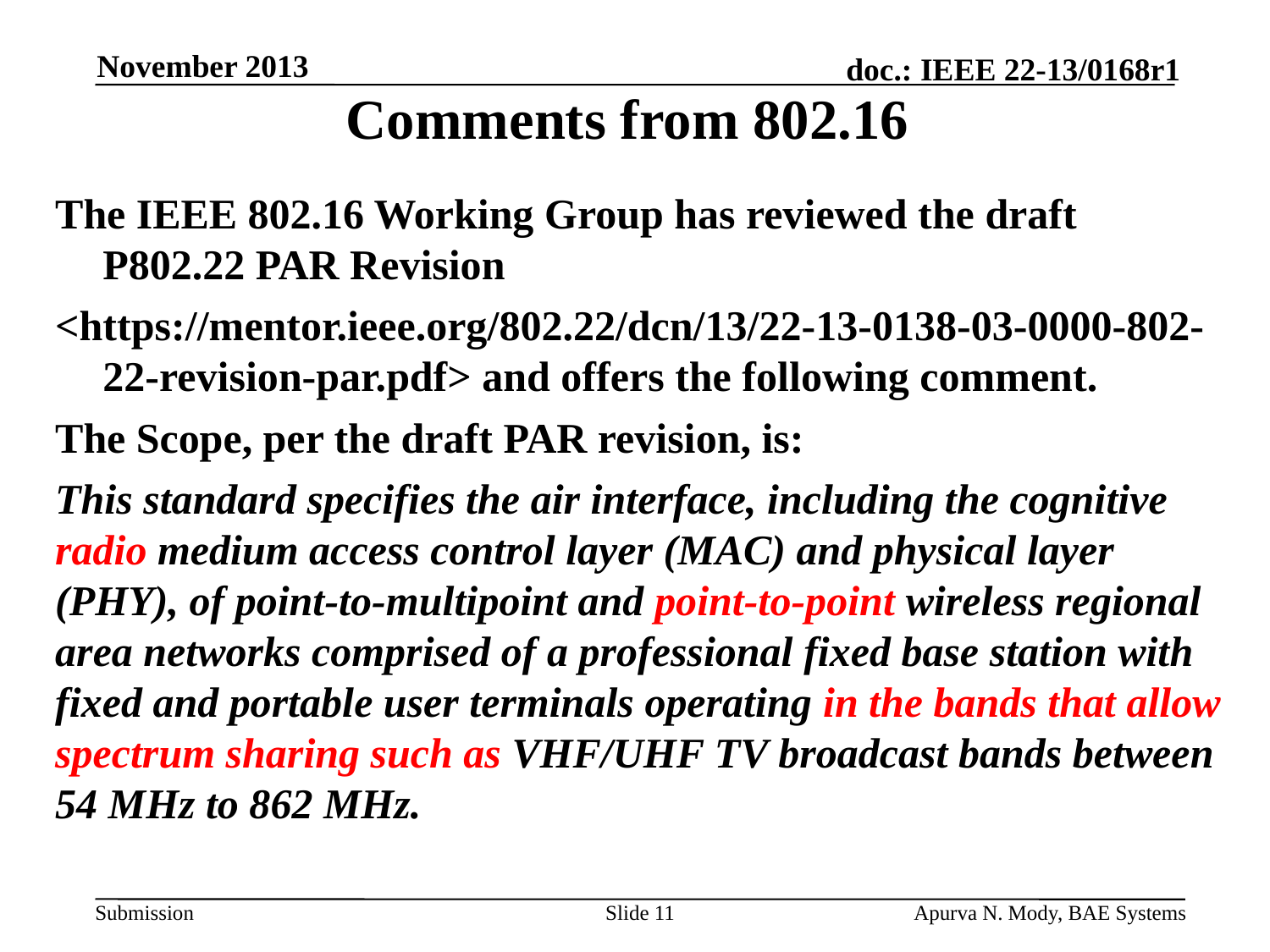

November 2013
# Comments from 802.16
The IEEE 802.16 Working Group has reviewed the draft P802.22 PAR Revision
<https://mentor.ieee.org/802.22/dcn/13/22-13-0138-03-0000-802-22-revision-par.pdf> and offers the following comment.
The Scope, per the draft PAR revision, is:
This standard specifies the air interface, including the cognitive radio medium access control layer (MAC) and physical layer (PHY), of point-to-multipoint and point-to-point wireless regional area networks comprised of a professional fixed base station with fixed and portable user terminals operating in the bands that allow spectrum sharing such as VHF/UHF TV broadcast bands between 54 MHz to 862 MHz.
Slide 11
Apurva N. Mody, BAE Systems